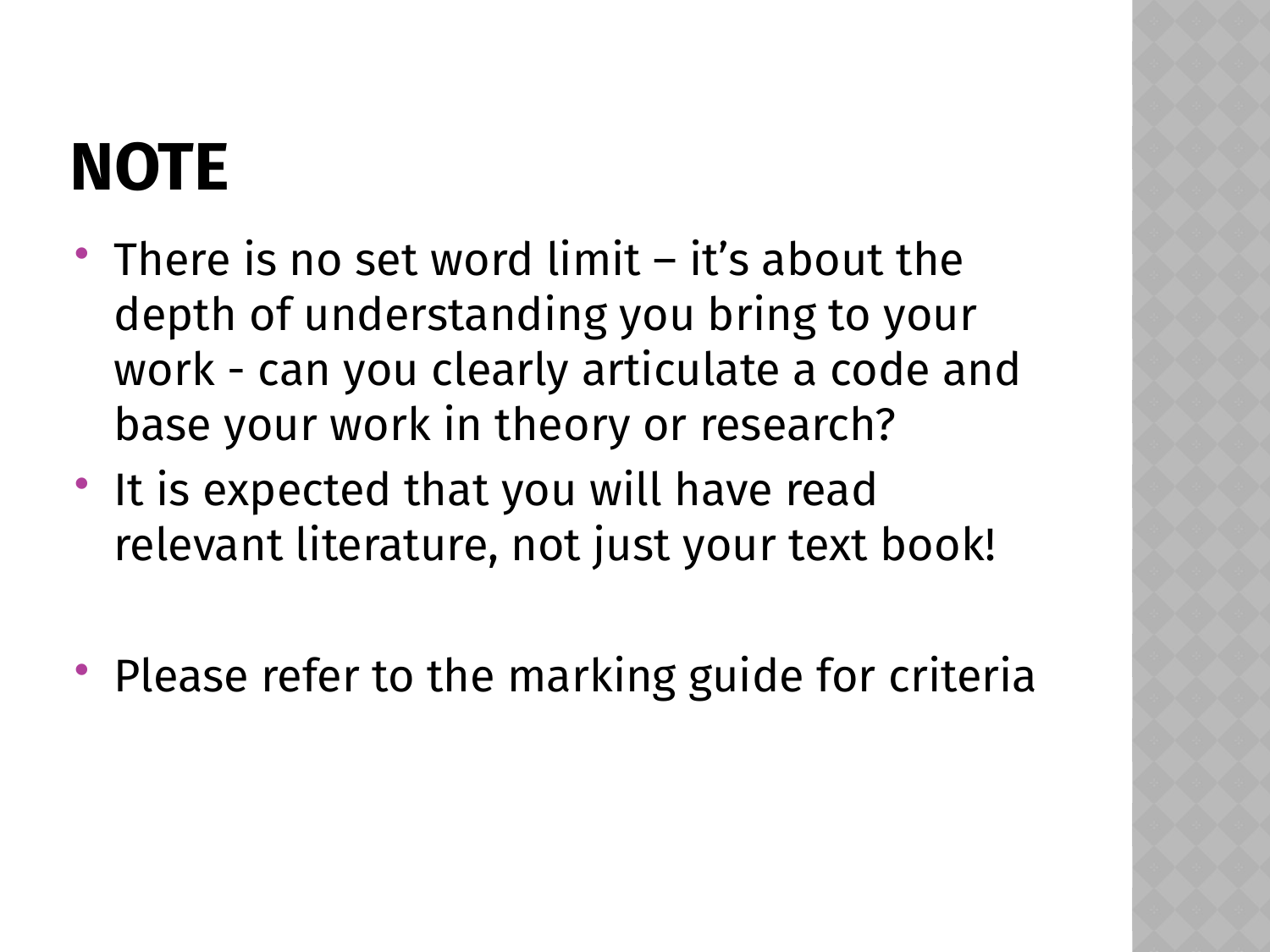

# Note
There is no set word limit – it’s about the depth of understanding you bring to your work - can you clearly articulate a code and base your work in theory or research?
It is expected that you will have read relevant literature, not just your text book!

Please refer to the marking guide for criteria